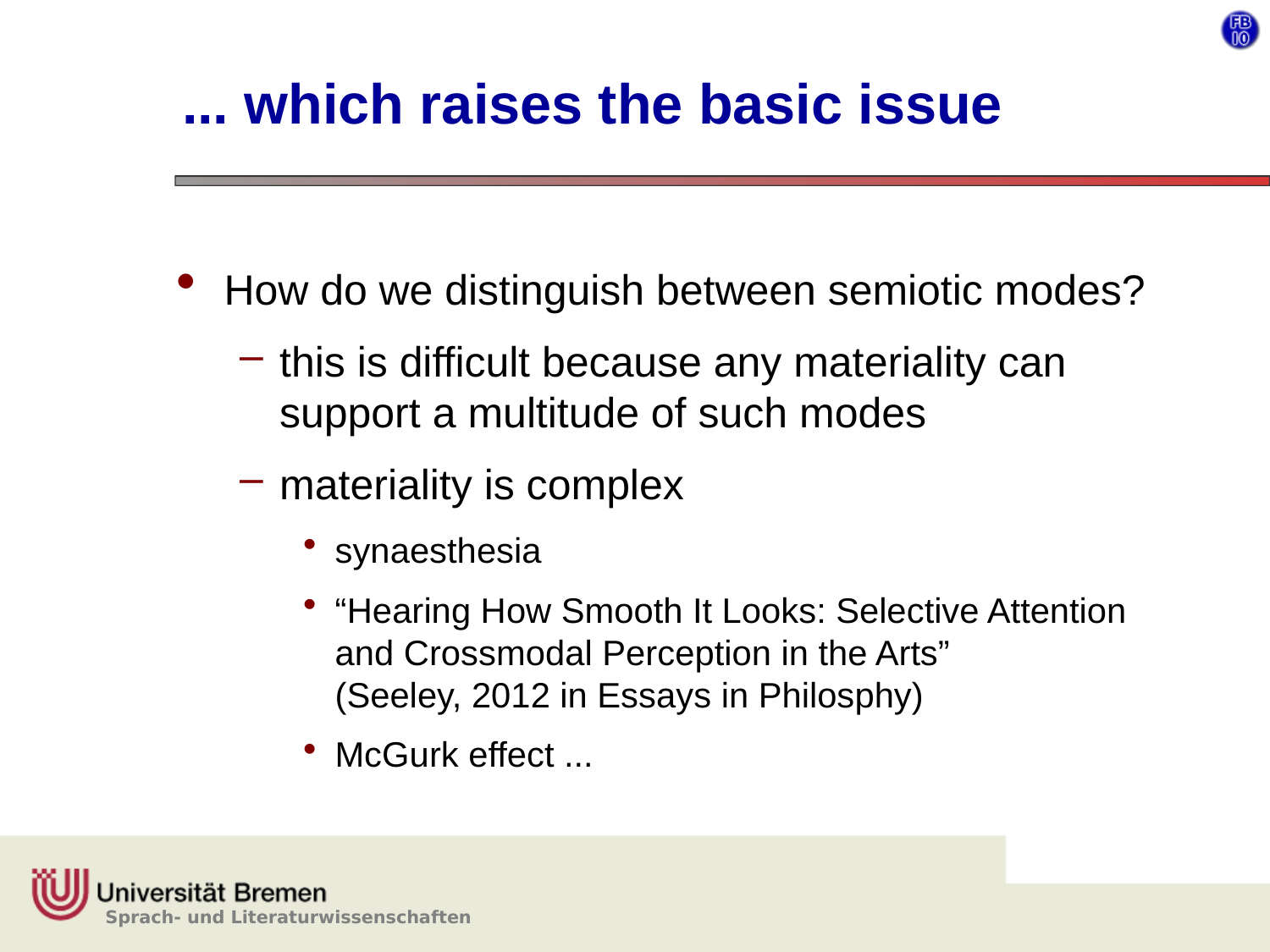

# ... which raises the basic issue
How do we distinguish between semiotic modes?
this is difficult because any materiality can support a multitude of such modes
materiality is complex
synaesthesia
“Hearing How Smooth It Looks: Selective Attention and Crossmodal Perception in the Arts”
(Seeley, 2012 in Essays in Philosphy)
McGurk effect ...